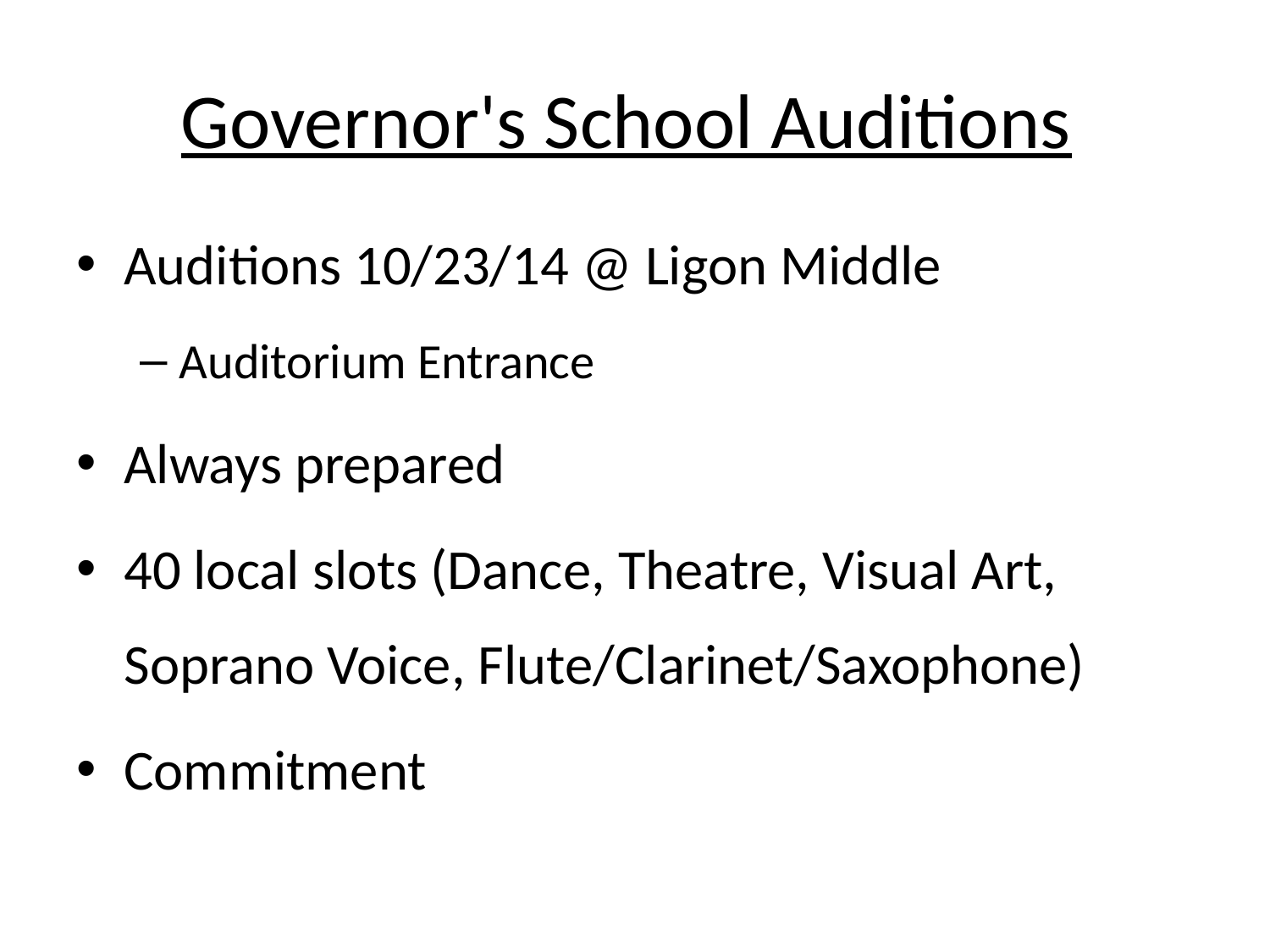

# Governor's School Auditions
Auditions 10/23/14 @ Ligon Middle
Auditorium Entrance
Always prepared
40 local slots (Dance, Theatre, Visual Art, Soprano Voice, Flute/Clarinet/Saxophone)
Commitment